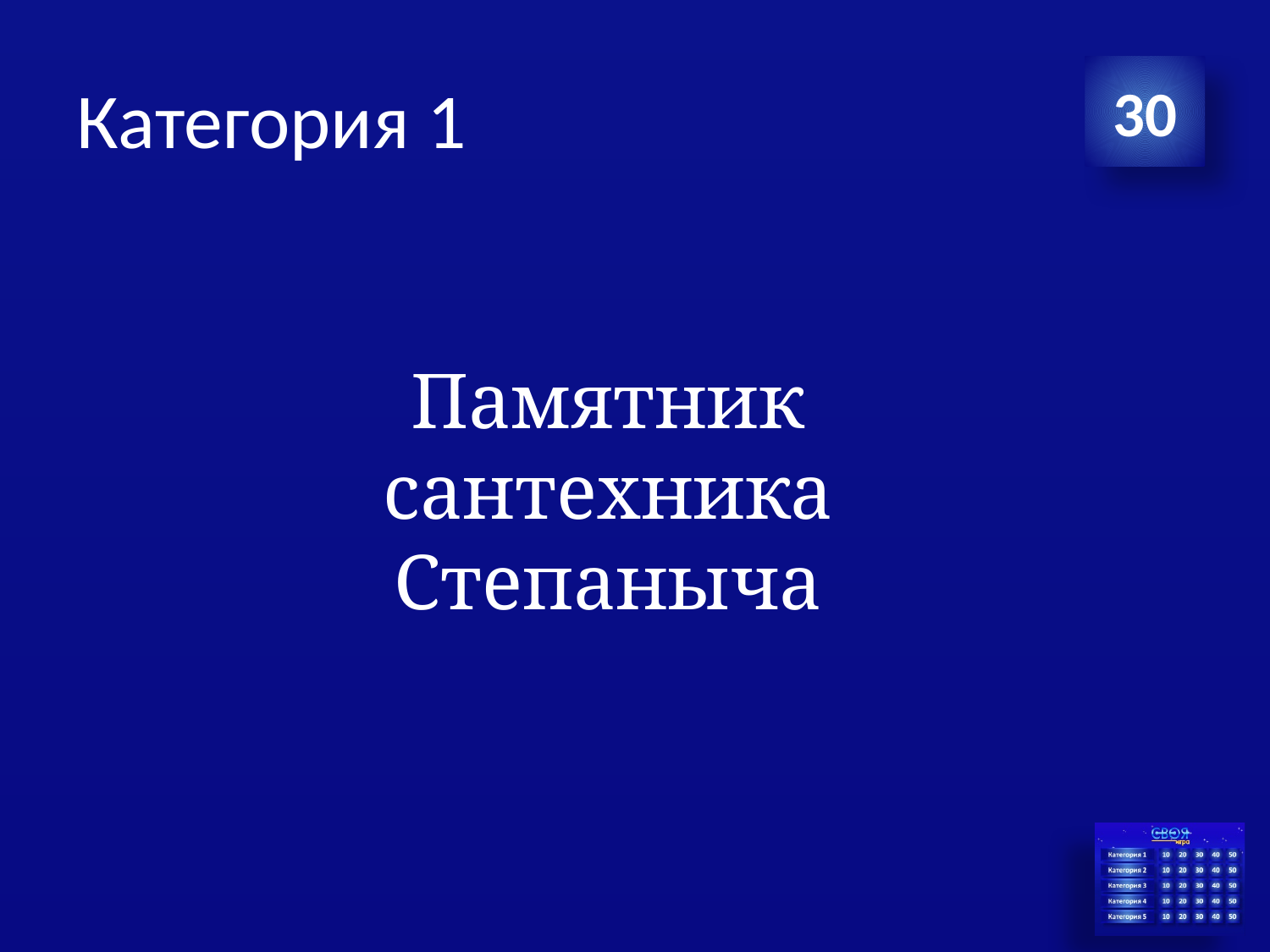

# Категория 1
30
Памятник сантехника Степаныча